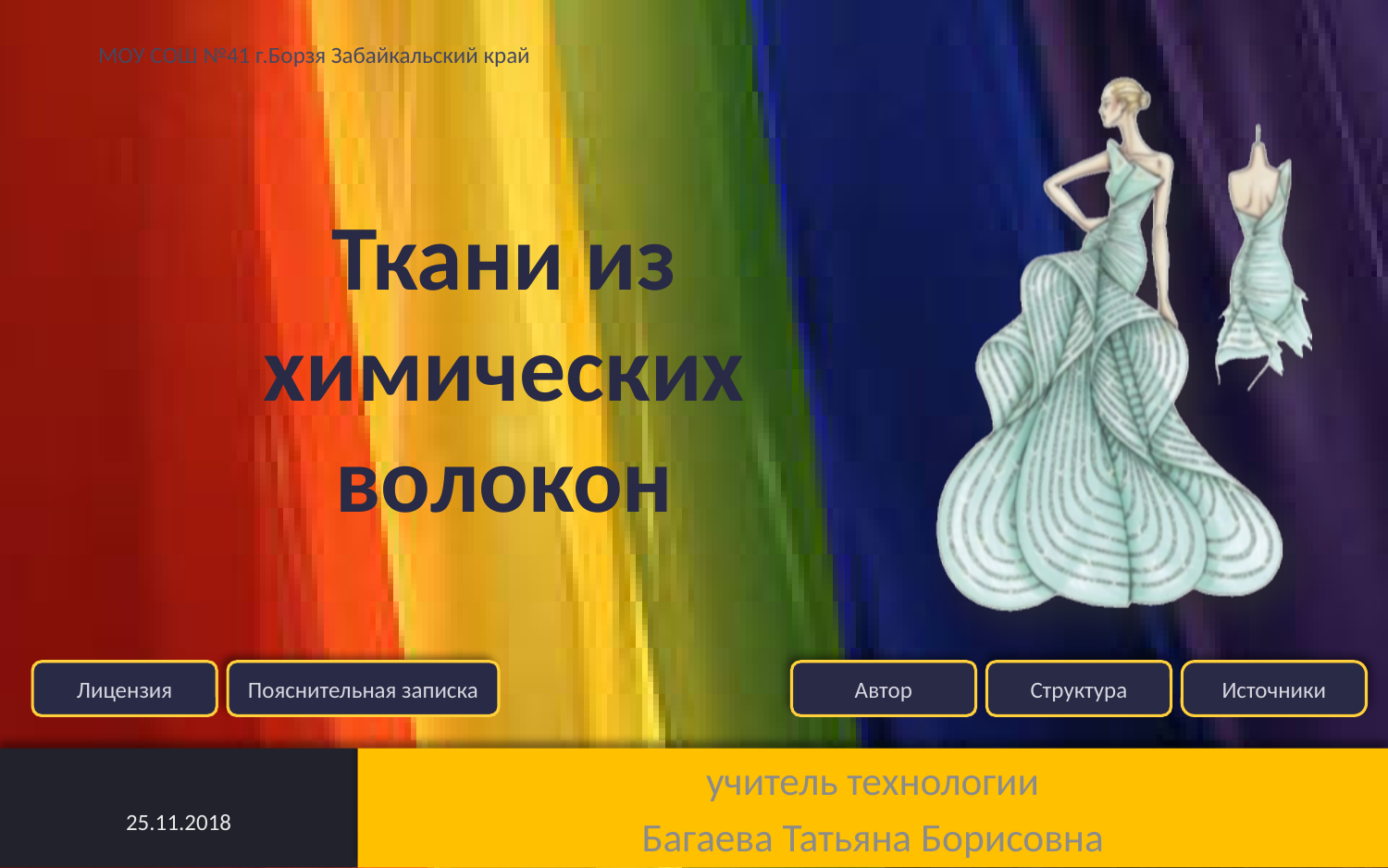

МОУ СОШ №41 г.Борзя Забайкальский край
# Ткани из химических волокон

25.11.2018
учитель технологии
Багаева Татьяна Борисовна